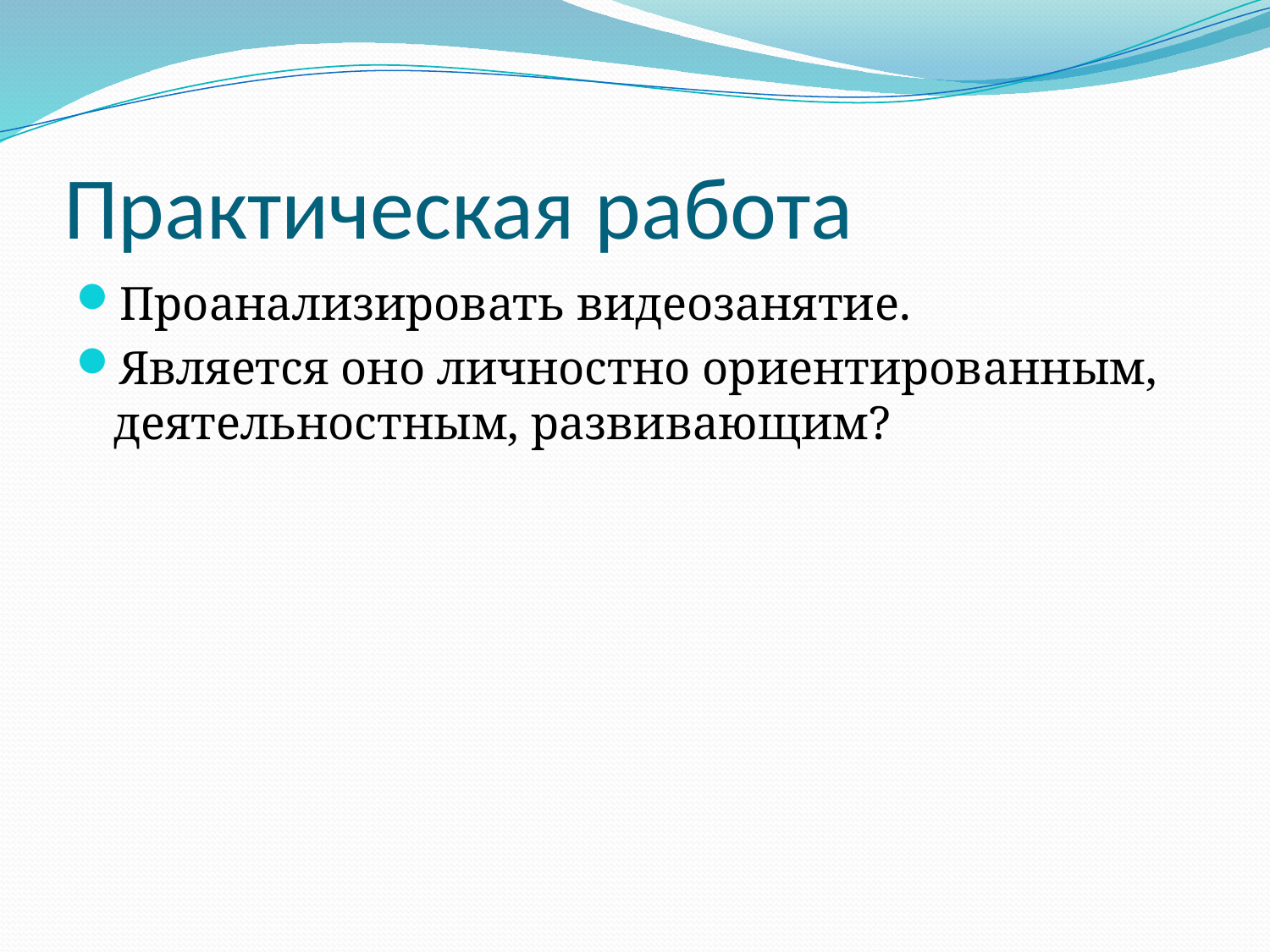

# Практическая работа
Проанализировать видеозанятие.
Является оно личностно ориентированным, деятельностным, развивающим?